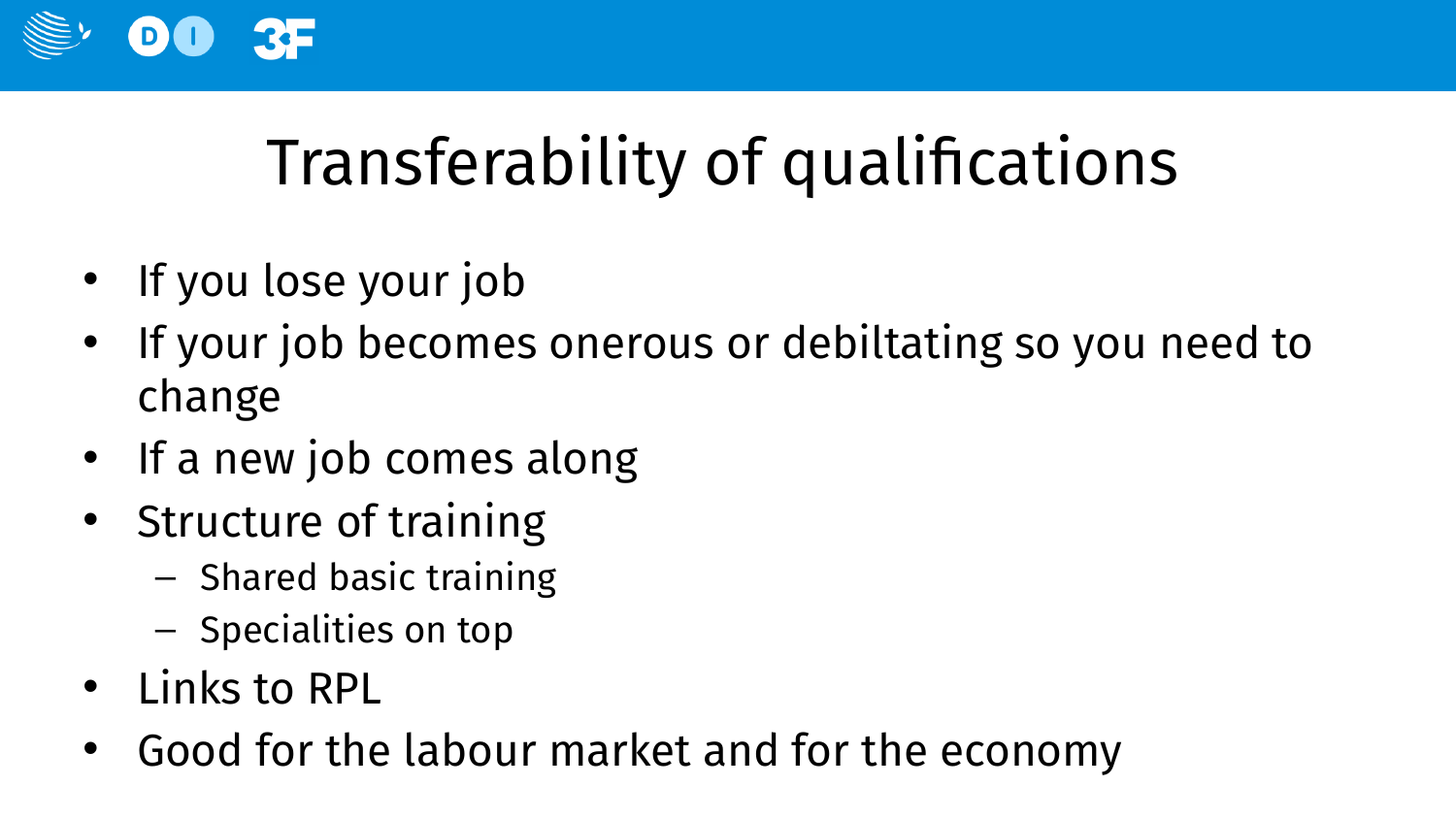

# Transferability of qualifications
If you lose your job
If your job becomes onerous or debiltating so you need to change
If a new job comes along
Structure of training
Shared basic training
Specialities on top
Links to RPL
Good for the labour market and for the economy